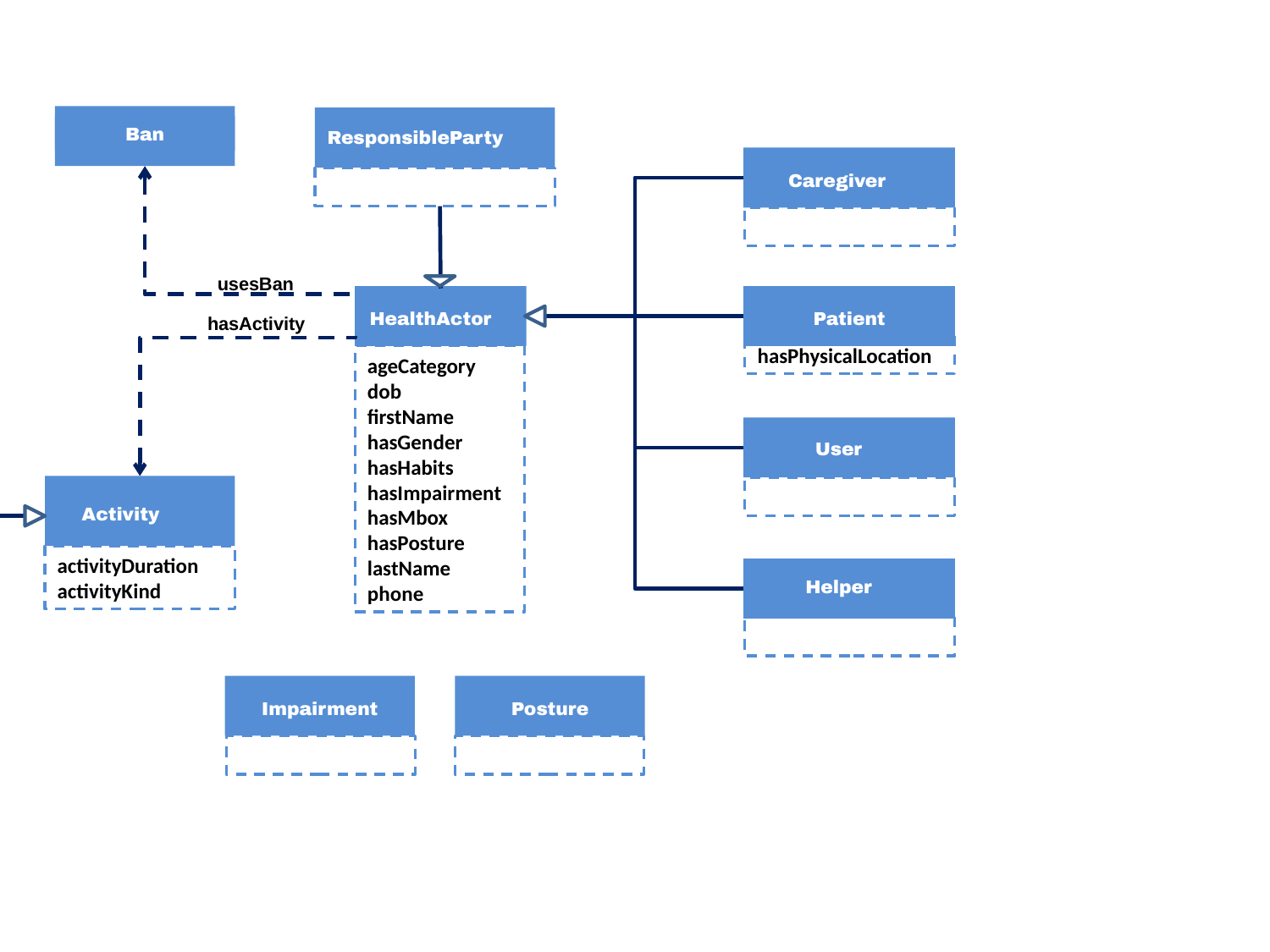

Ban

ResponsibleParty

Caregiver

usesBan

HealthActor

Patient
hasActivity

hasPhysicalLocation
ageCategory
dob
firstName
hasGender
hasHabits
hasImpairment
hasMbox
hasPosture
lastName
phone

DailyActivity

User

Activity

activityDuration
activityKind

Helper

NocturnalActivity

Impairment

Posture